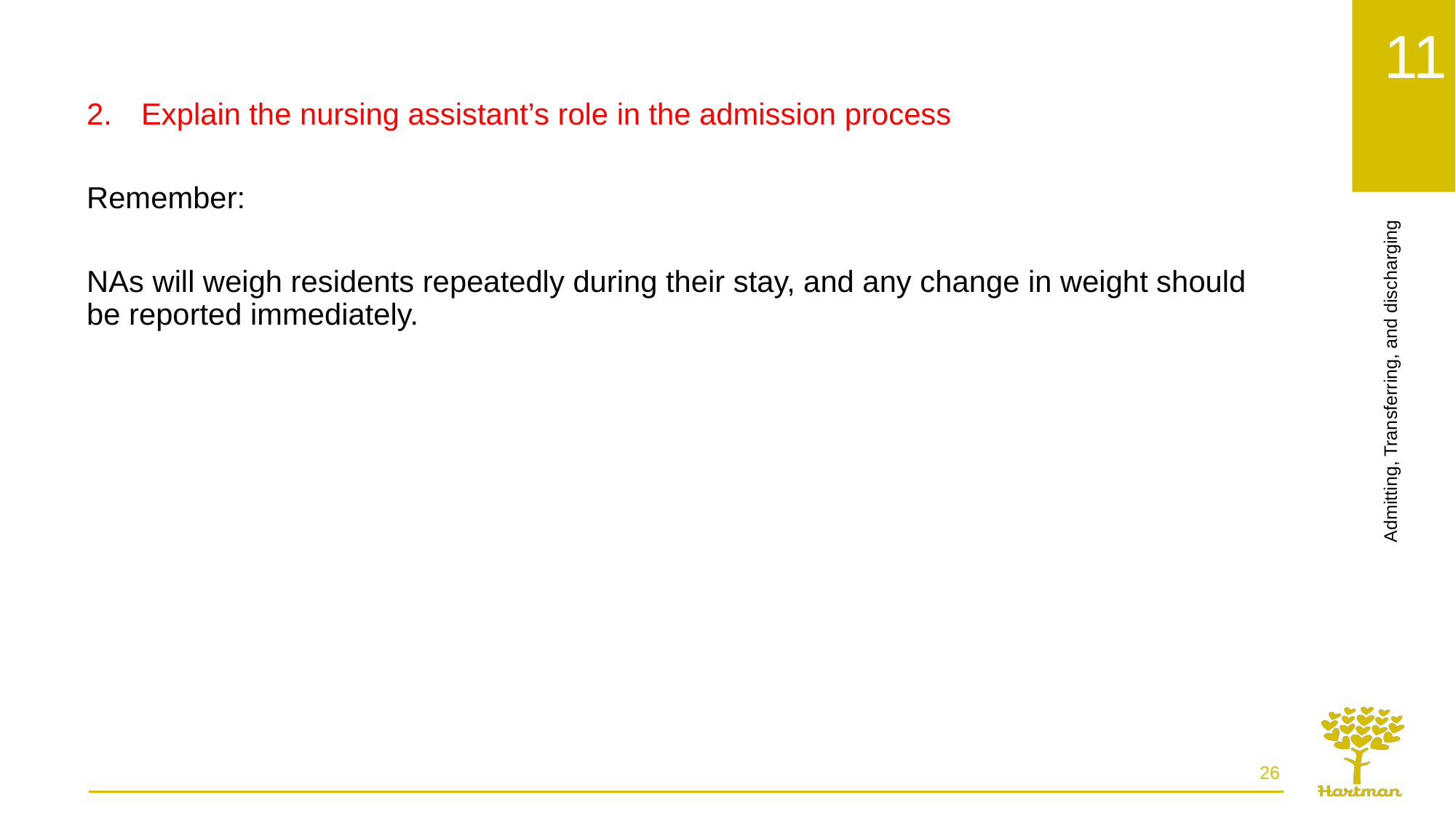

Explain the nursing assistant’s role in the admission process

Remember:

NAs will weigh residents repeatedly during their stay, and any change in weight should be reported immediately.

26